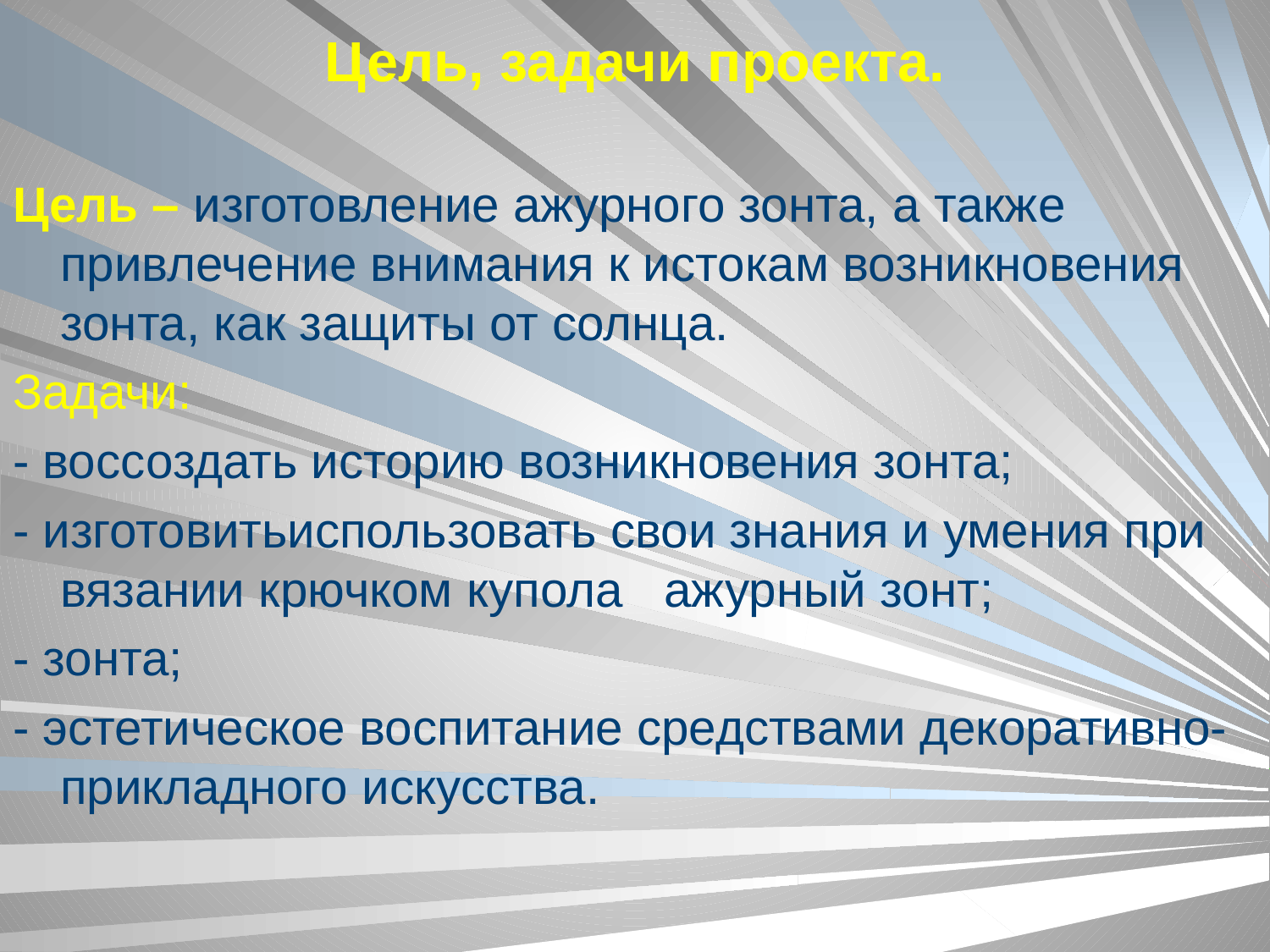

# Цель, задачи проекта.
Цель – изготовление ажурного зонта, а также привлечение внимания к истокам возникновения  зонта, как защиты от солнца.
Задачи:
- воссоздать историю возникновения зонта;
- изготовитьиспользовать свои знания и умения при вязании крючком купола   ажурный зонт;
- зонта;
- эстетическое воспитание средствами декоративно-прикладного искусства.